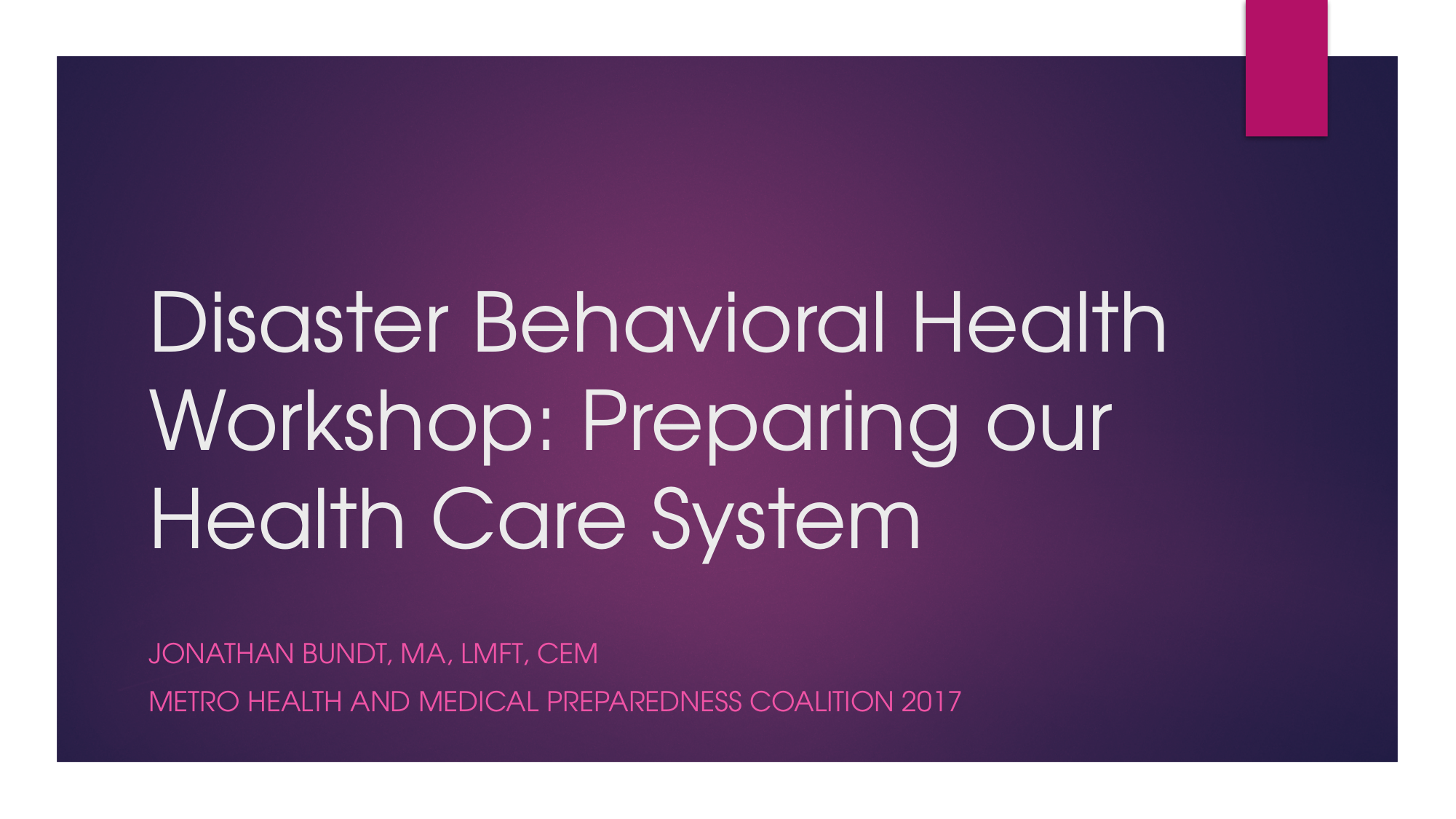

# Disaster Behavioral Health Workshop: Preparing our Health Care System
Jonathan Bundt, MA, LMFT, CEM
Metro Health and medical preparedness coalition 2017